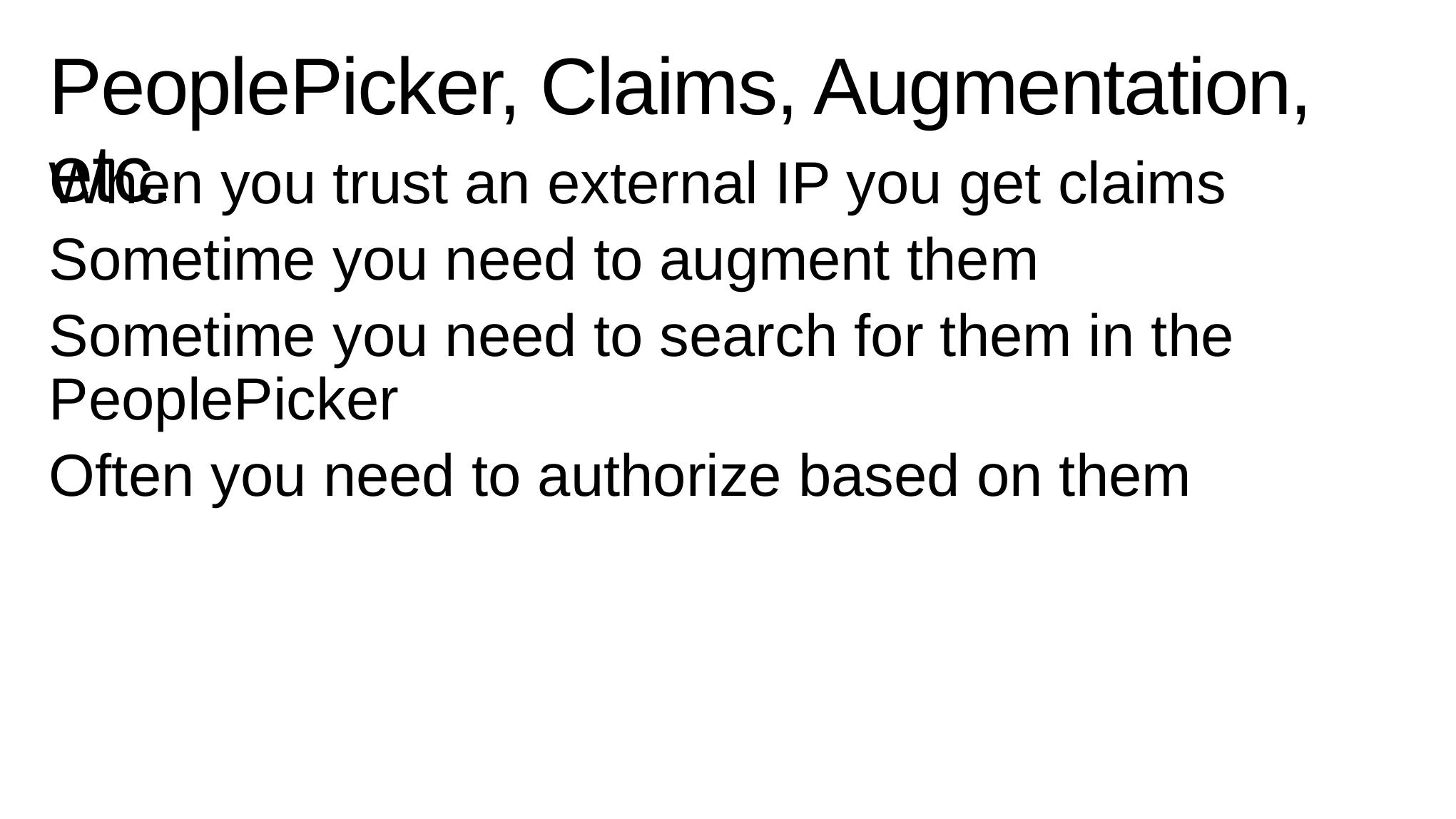

# PeoplePicker, Claims, Augmentation, etc.
When you trust an external IP you get claims
Sometime you need to augment them
Sometime you need to search for them in the PeoplePicker
Often you need to authorize based on them